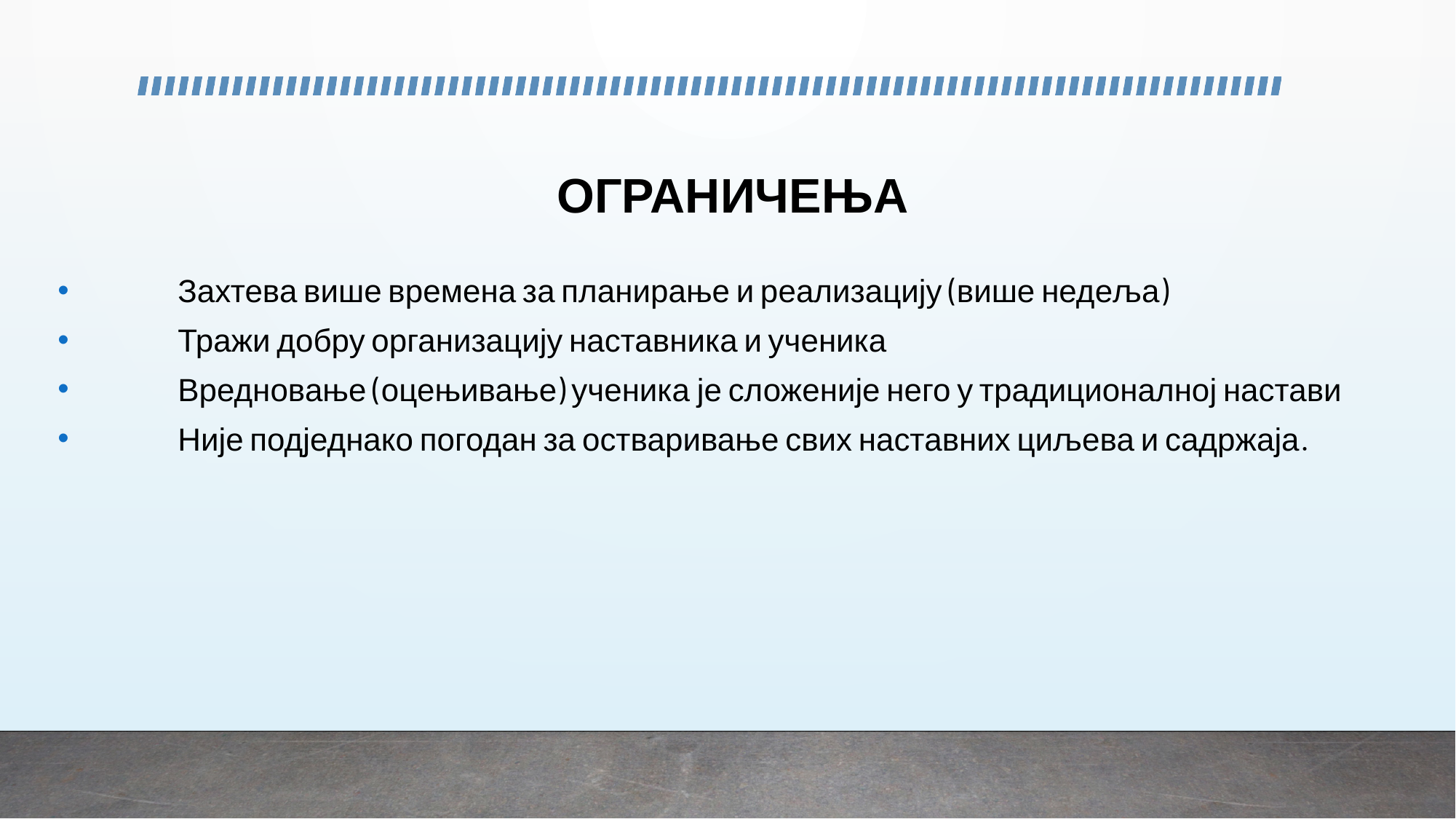

# ОГРАНИЧЕЊА
Захтева више времена за планирање и реализацију (више недеља)
Тражи добру организацију наставника и ученика
Вредновање (оцењивање) ученика је сложеније него у традиционалној настави
Није подједнако погодан за остваривање свих наставних циљева и садржаја.